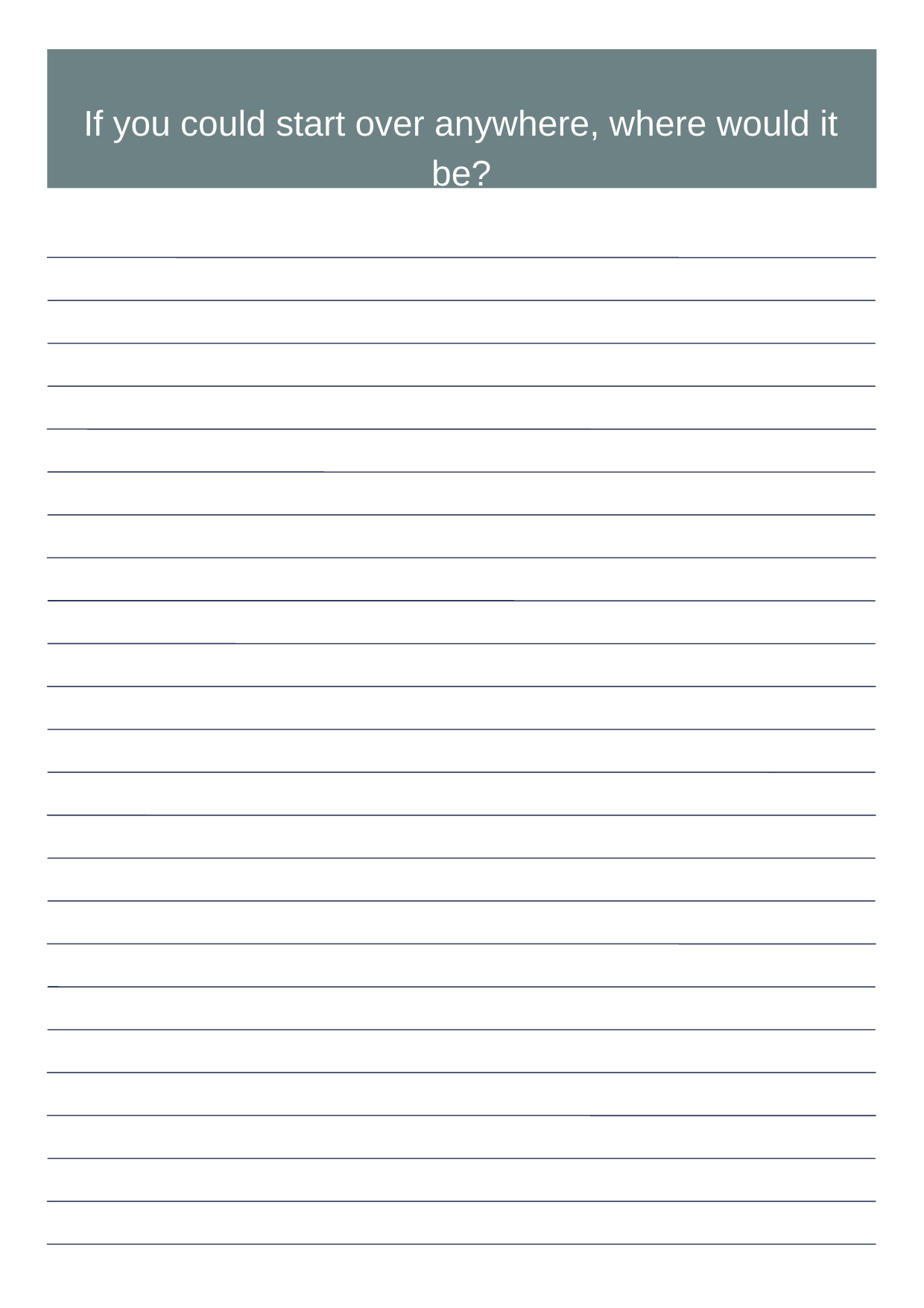

If you could start over anywhere, where would it be?